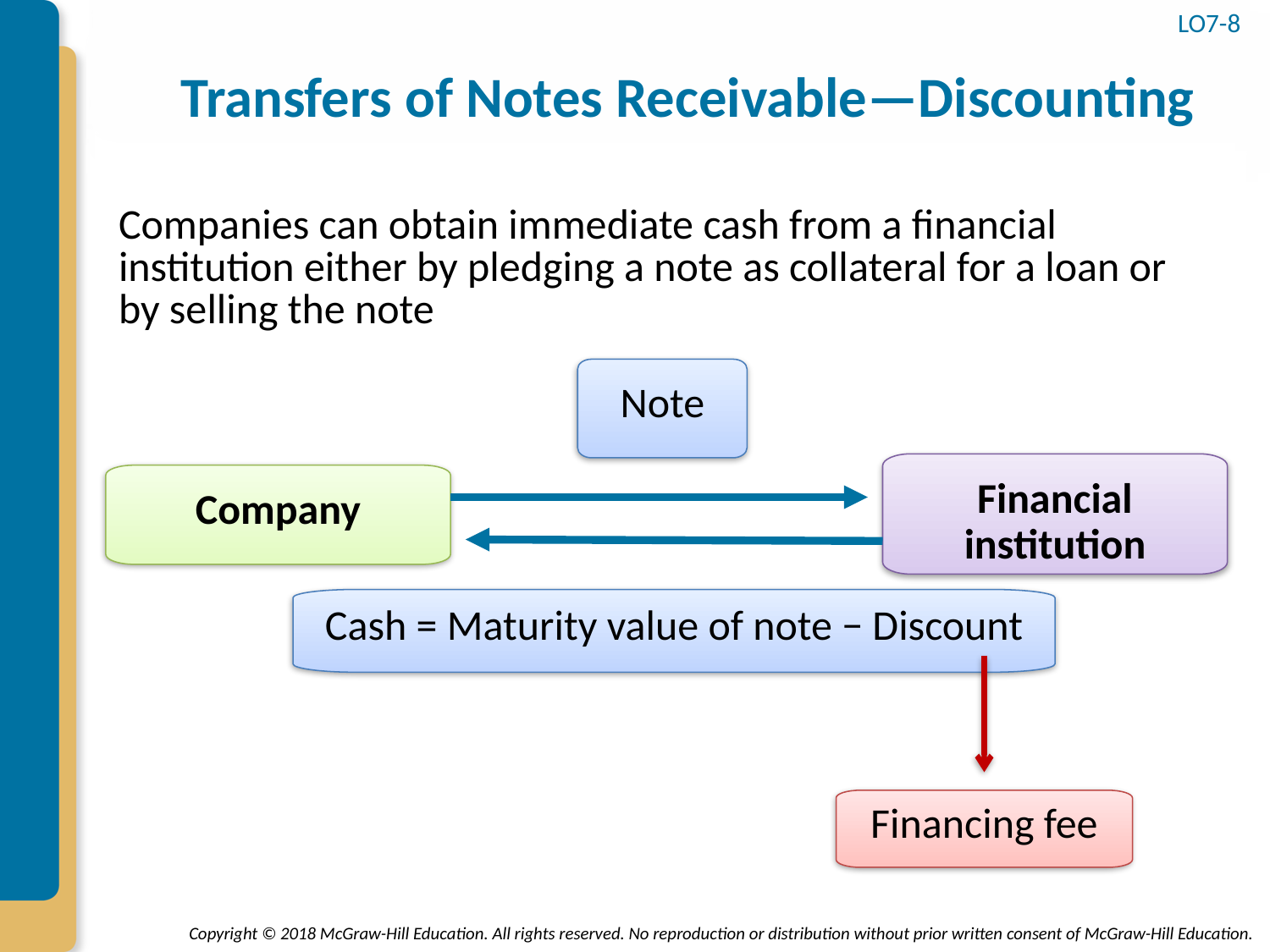

# Transfers of Notes Receivable—Discounting
LO7-8
Companies can obtain immediate cash from a financial institution either by pledging a note as collateral for a loan or by selling the note
Note
Financial institution
Company
Cash = Maturity value of note − Discount
Financing fee